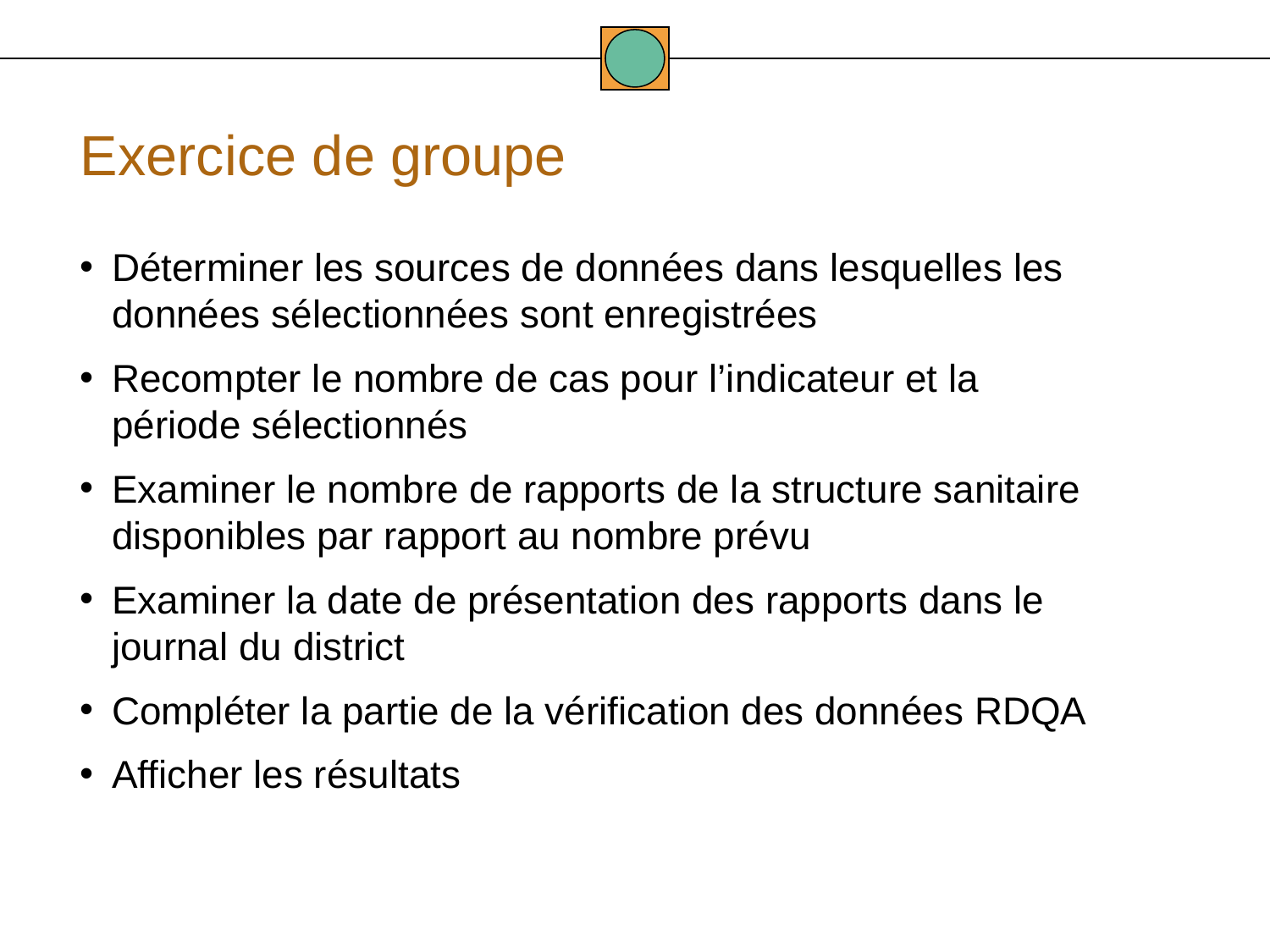

Exercice de groupe
Déterminer les sources de données dans lesquelles les données sélectionnées sont enregistrées
Recompter le nombre de cas pour l’indicateur et la période sélectionnés
Examiner le nombre de rapports de la structure sanitaire disponibles par rapport au nombre prévu
Examiner la date de présentation des rapports dans le journal du district
Compléter la partie de la vérification des données RDQA
Afficher les résultats